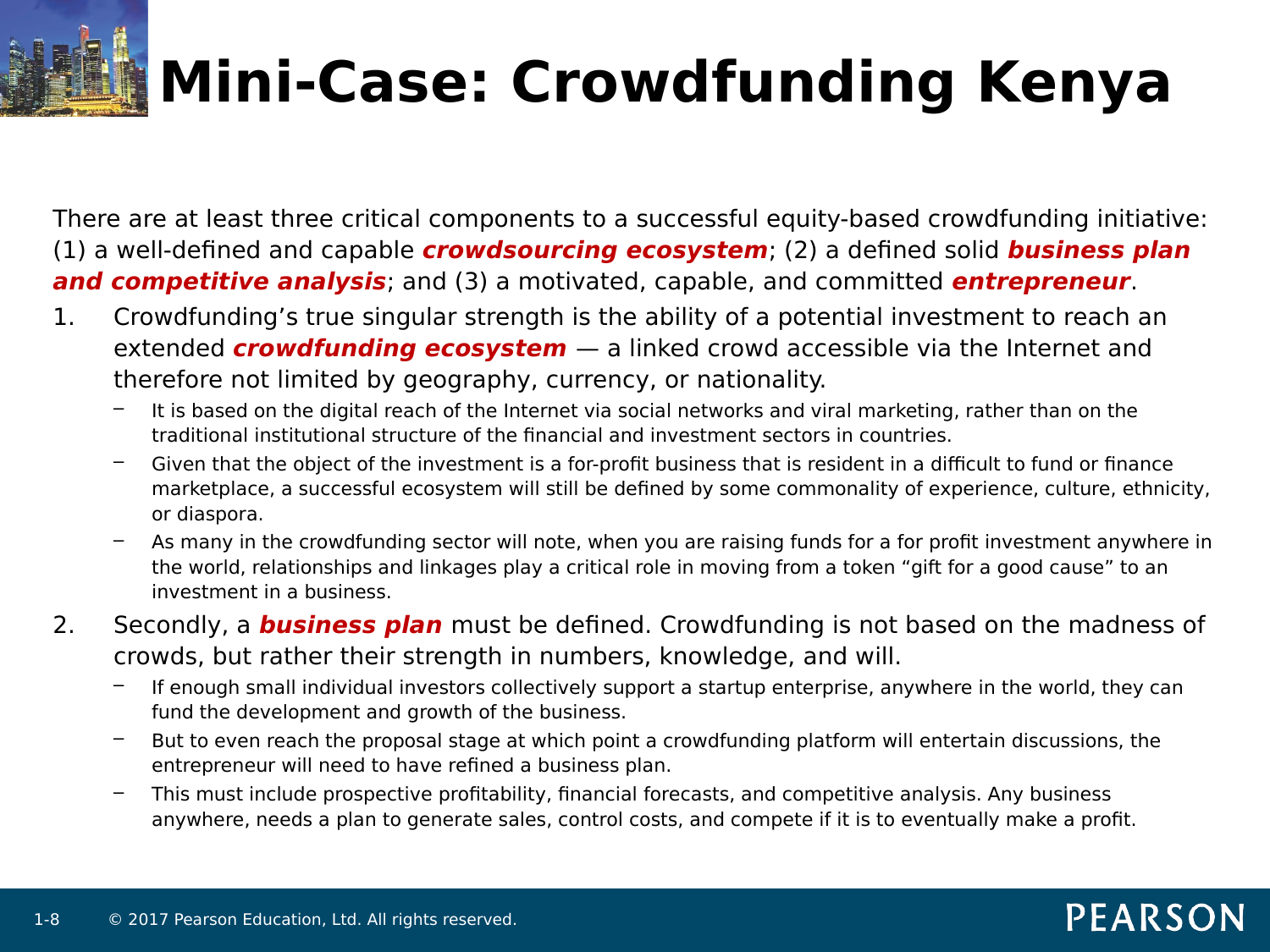

# Mini-Case: Crowdfunding Kenya
There are at least three critical components to a successful equity-based crowdfunding initiative: (1) a well-defined and capable crowdsourcing ecosystem; (2) a defined solid business plan and competitive analysis; and (3) a motivated, capable, and committed entrepreneur.
Crowdfunding’s true singular strength is the ability of a potential investment to reach an extended crowdfunding ecosystem — a linked crowd accessible via the Internet and therefore not limited by geography, currency, or nationality.
It is based on the digital reach of the Internet via social networks and viral marketing, rather than on the traditional institutional structure of the financial and investment sectors in countries.
Given that the object of the investment is a for-profit business that is resident in a difficult to fund or finance marketplace, a successful ecosystem will still be defined by some commonality of experience, culture, ethnicity, or diaspora.
As many in the crowdfunding sector will note, when you are raising funds for a for profit investment anywhere in the world, relationships and linkages play a critical role in moving from a token “gift for a good cause” to an investment in a business.
Secondly, a business plan must be defined. Crowdfunding is not based on the madness of crowds, but rather their strength in numbers, knowledge, and will.
If enough small individual investors collectively support a startup enterprise, anywhere in the world, they can fund the development and growth of the business.
But to even reach the proposal stage at which point a crowdfunding platform will entertain discussions, the entrepreneur will need to have refined a business plan.
This must include prospective profitability, financial forecasts, and competitive analysis. Any business anywhere, needs a plan to generate sales, control costs, and compete if it is to eventually make a profit.